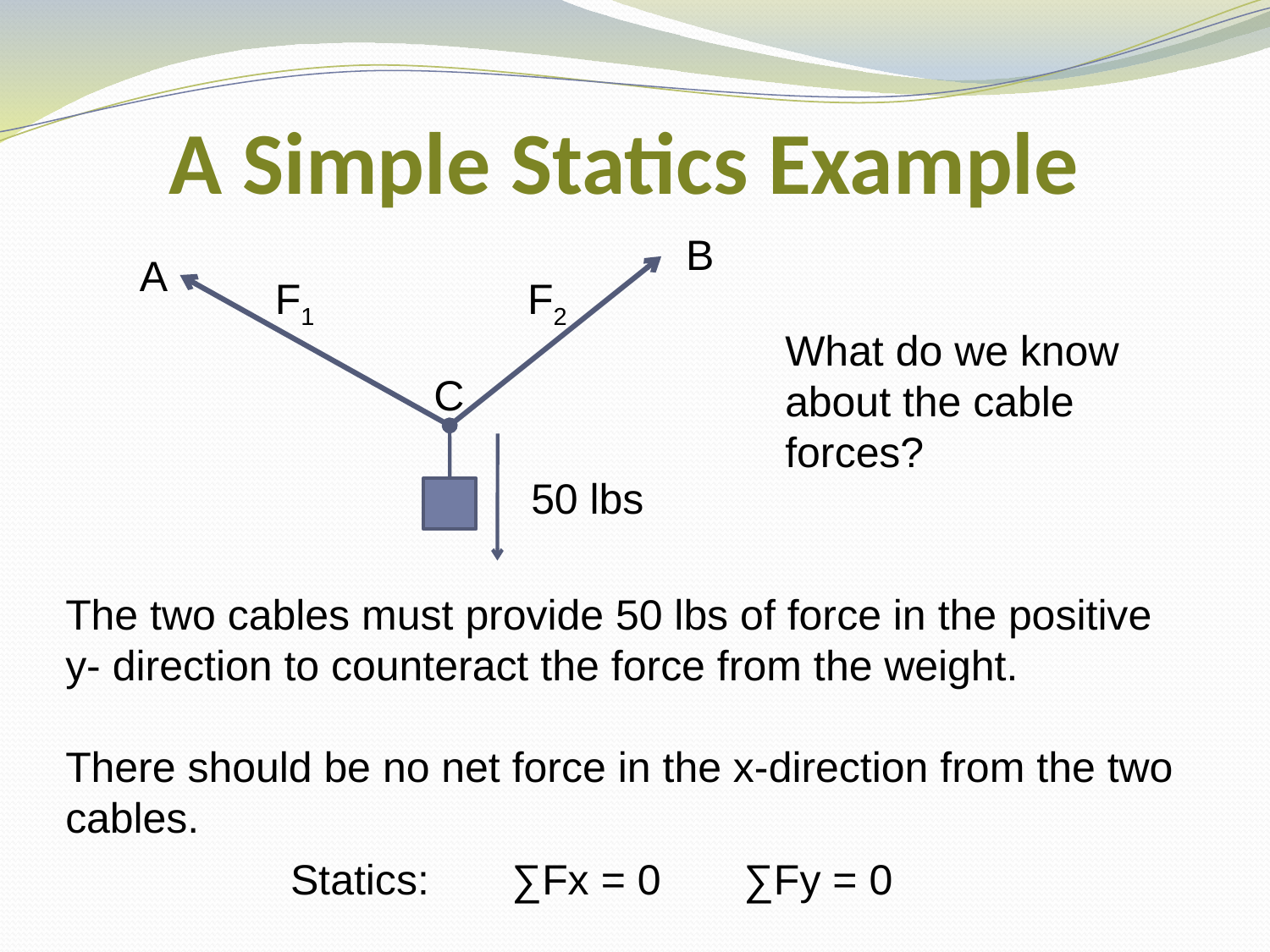

# A Simple Statics Example
B
A
F1
F2
C
50 lbs

What do we know about the cable forces?
The two cables must provide 50 lbs of force in the positive
y- direction to counteract the force from the weight.

There should be no net force in the x-direction from the two cables.
                   Statics:       ∑Fx = 0       ∑Fy = 0